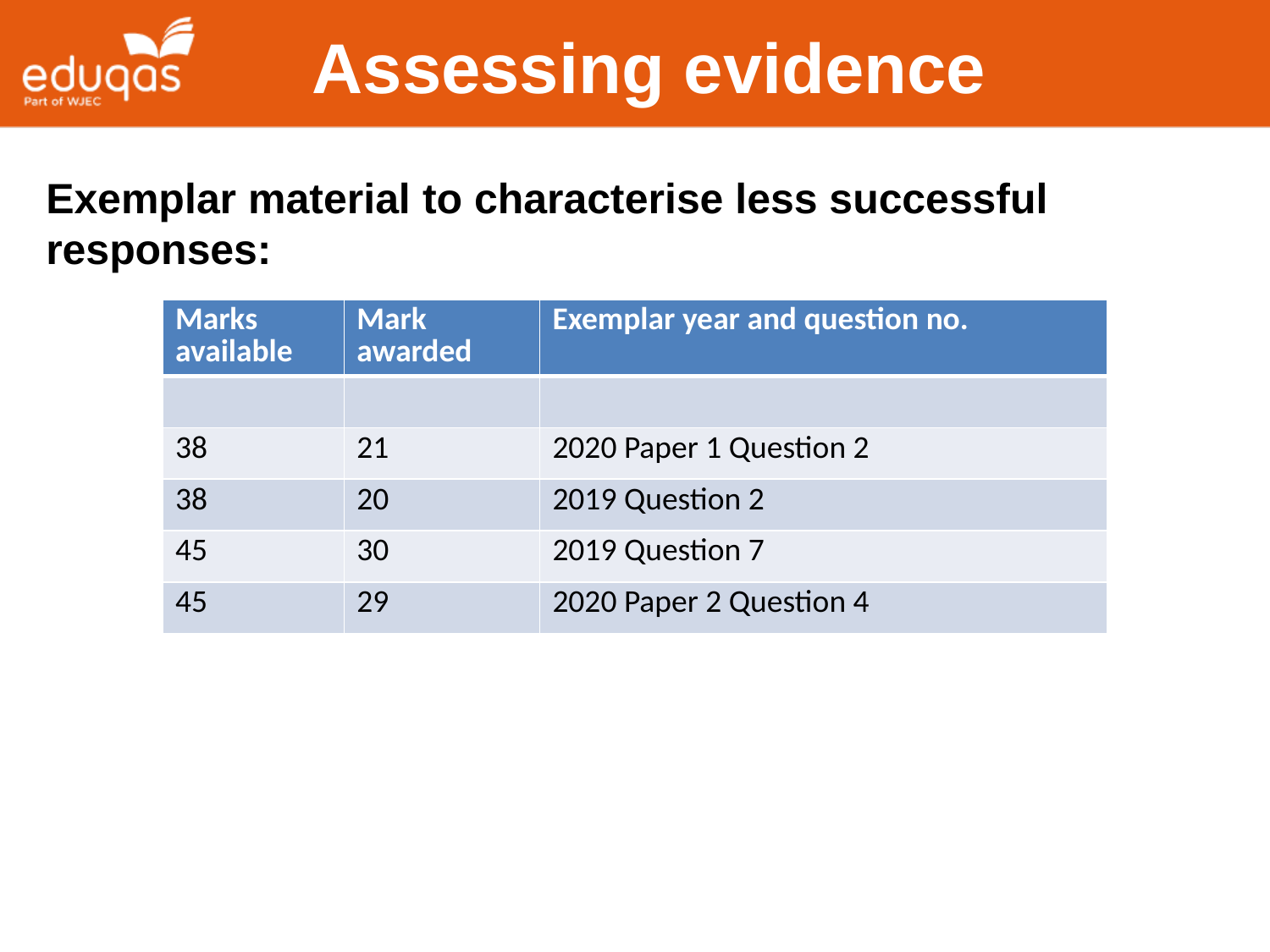

Assessing evidence
Exemplar material to characterise less successful responses:

| Marks available | Mark awarded | Exemplar year and question no. |
| --- | --- | --- |
|  |  |  |
| 38 | 21 | 2020 Paper 1 Question 2 |
| 38 | 20 | 2019 Question 2 |
| 45 | 30 | 2019 Question 7 |
| 45 | 29 | 2020 Paper 2 Question 4 |